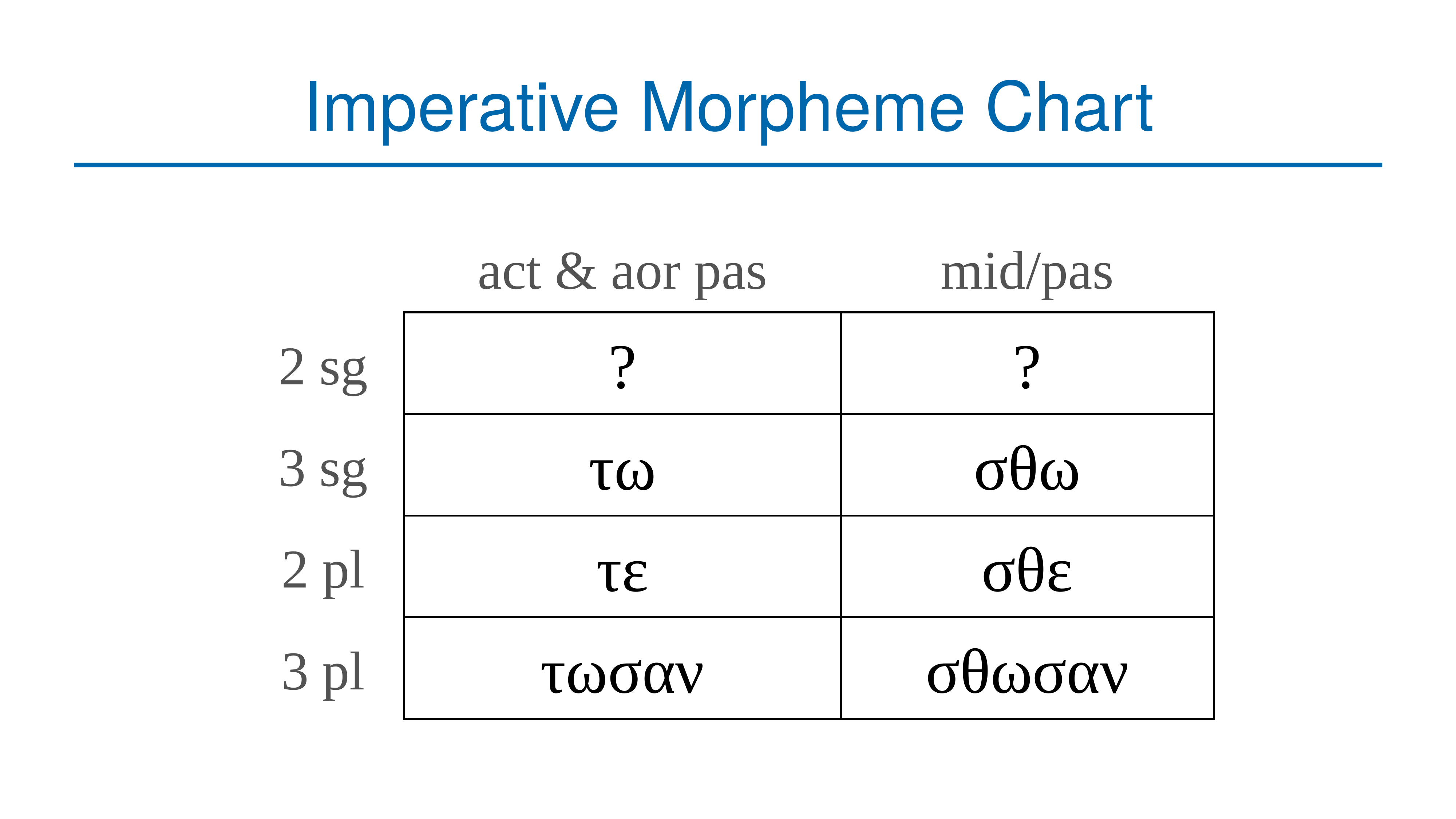

# Imperative Morpheme Chart
|  | act & aor pas | mid/pas |
| --- | --- | --- |
| 2 sg | ? | ? |
| 3 sg | τω | σθω |
| 2 pl | τε | σθε |
| 3 pl | τωσαν | σθωσαν |